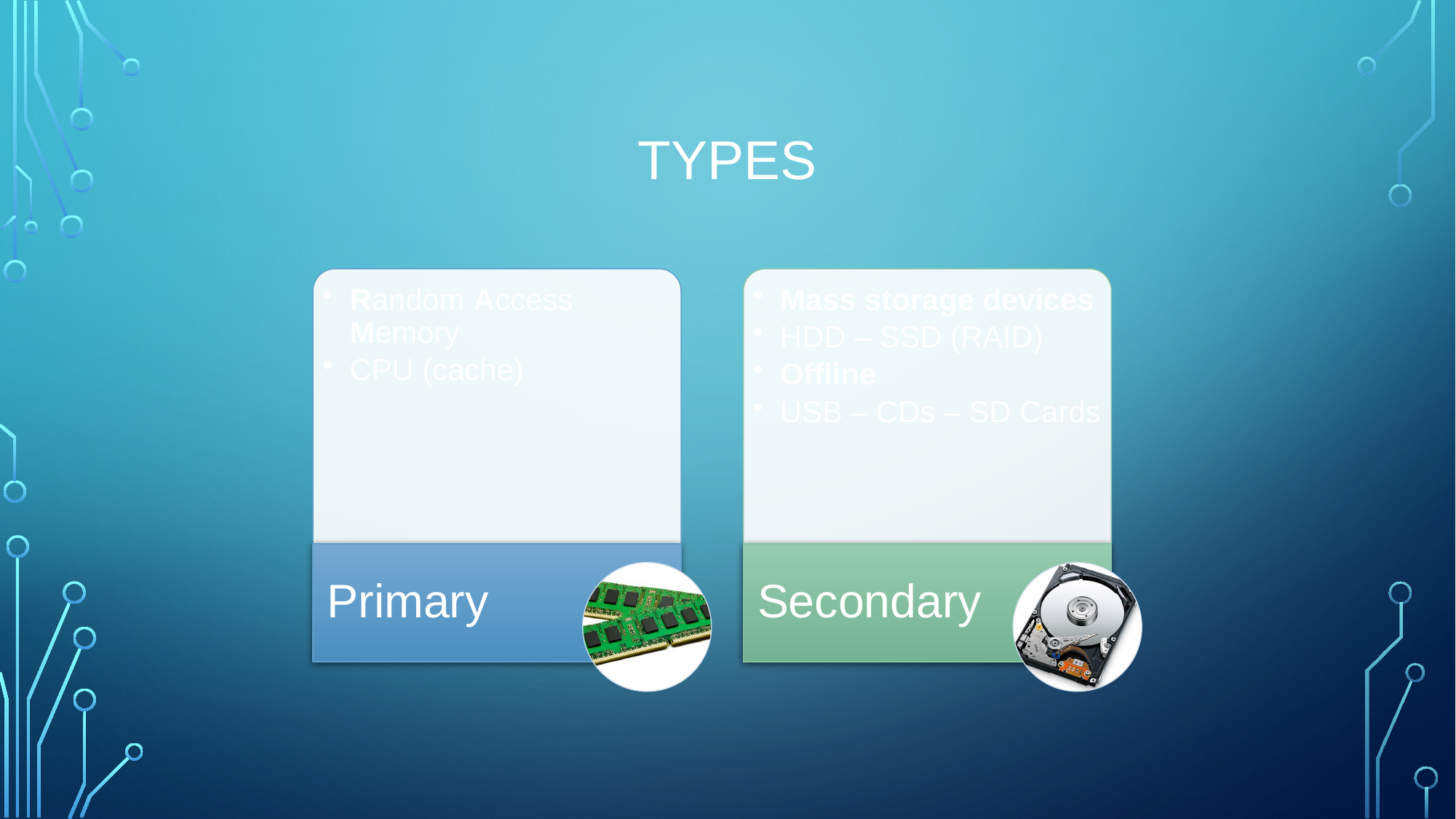

# Types
Random Access Memory
CPU (cache)
Primary
Mass storage devices
HDD – SSD (RAID)
Offline
USB – CDs – SD Cards
Secondary